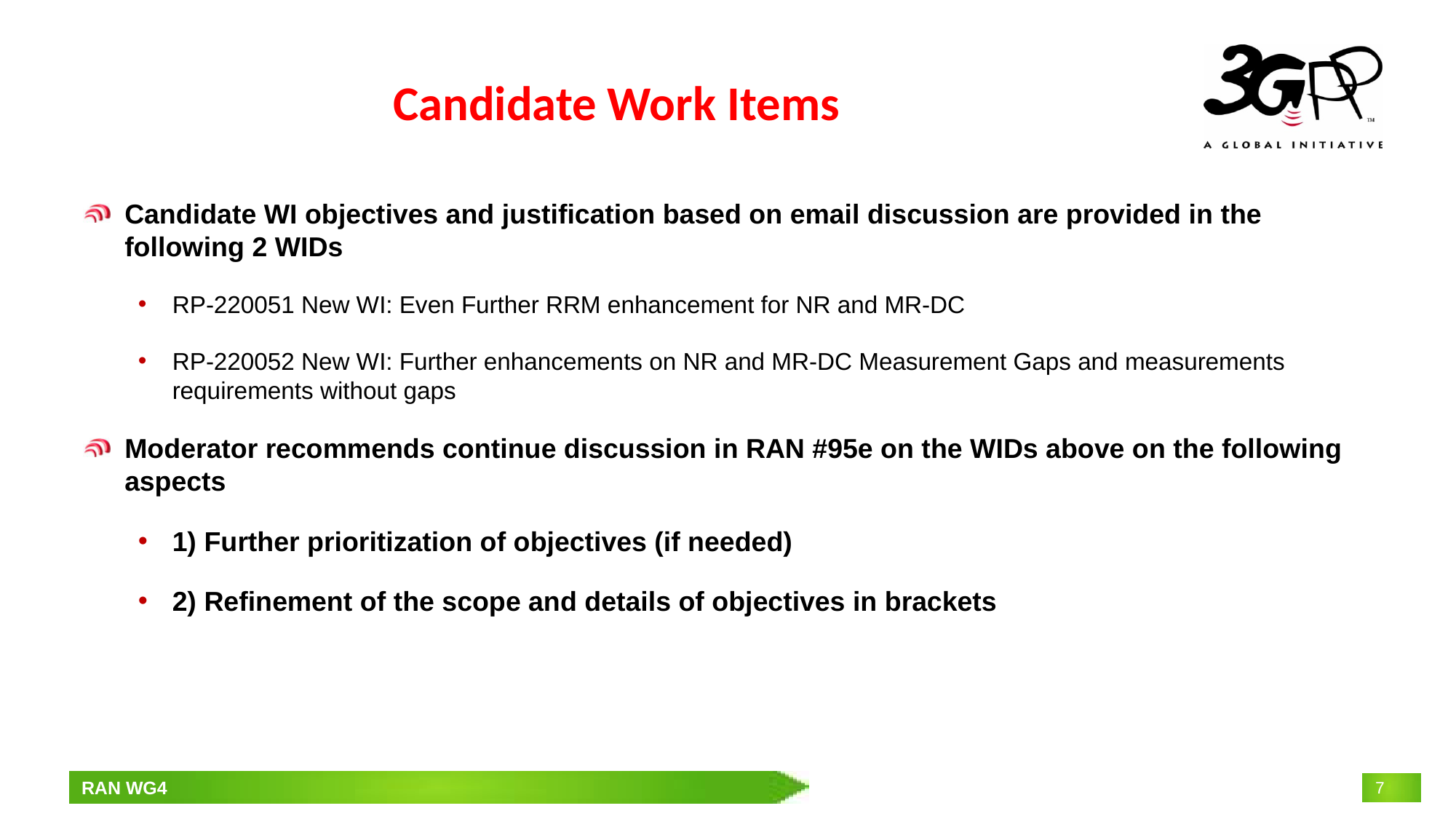

# Candidate Work Items
Candidate WI objectives and justification based on email discussion are provided in the following 2 WIDs
RP-220051 New WI: Even Further RRM enhancement for NR and MR-DC
RP-220052 New WI: Further enhancements on NR and MR-DC Measurement Gaps and measurements requirements without gaps
Moderator recommends continue discussion in RAN #95e on the WIDs above on the following aspects
1) Further prioritization of objectives (if needed)
2) Refinement of the scope and details of objectives in brackets